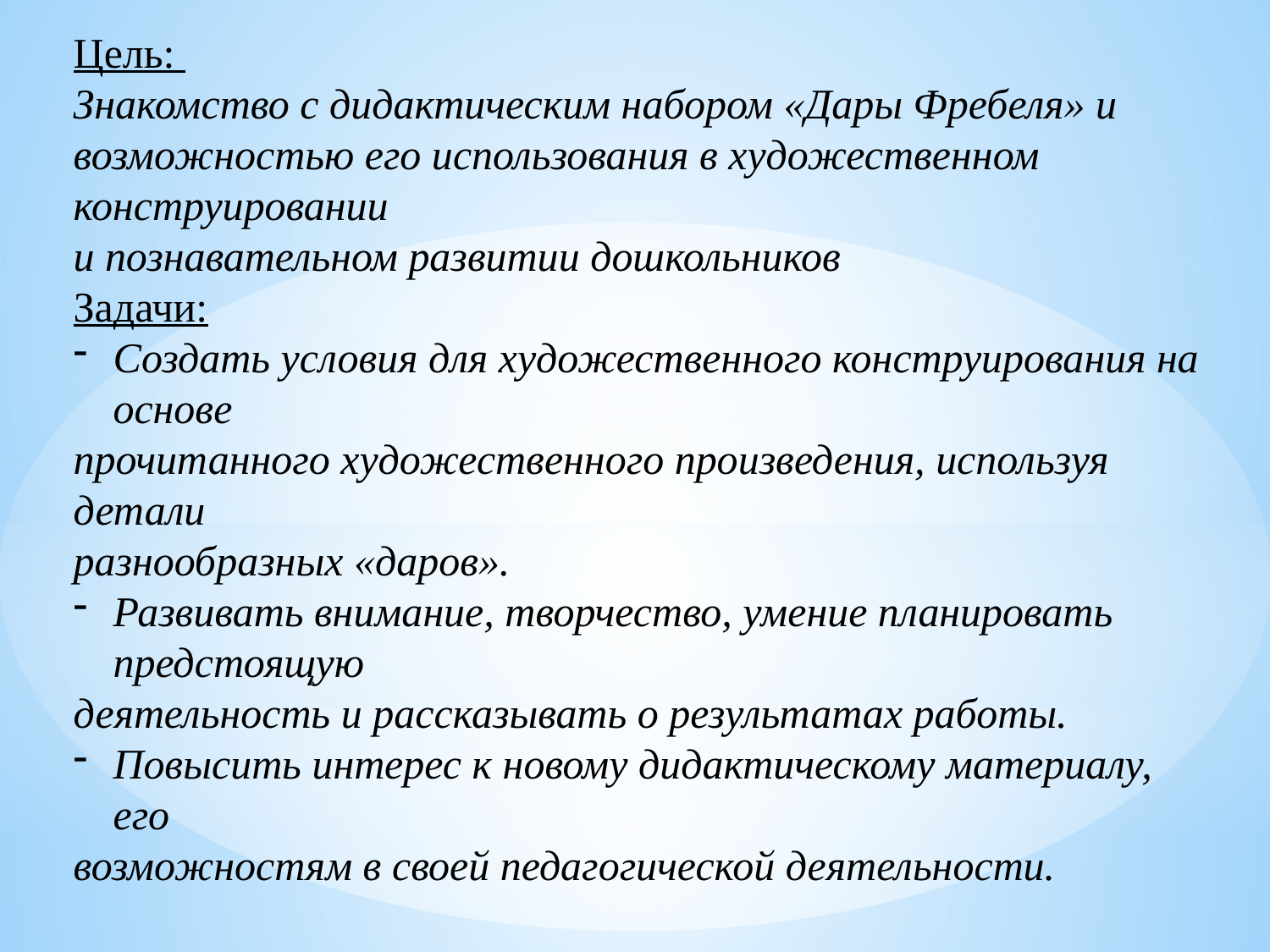

Цель:
Знакомство с дидактическим набором «Дары Фребеля» и
возможностью его использования в художественном конструировании
и познавательном развитии дошкольников
Задачи:
Создать условия для художественного конструирования на основе
прочитанного художественного произведения, используя детали
разнообразных «даров».
Развивать внимание, творчество, умение планировать предстоящую
деятельность и рассказывать о результатах работы.
Повысить интерес к новому дидактическому материалу, его
возможностям в своей педагогической деятельности.